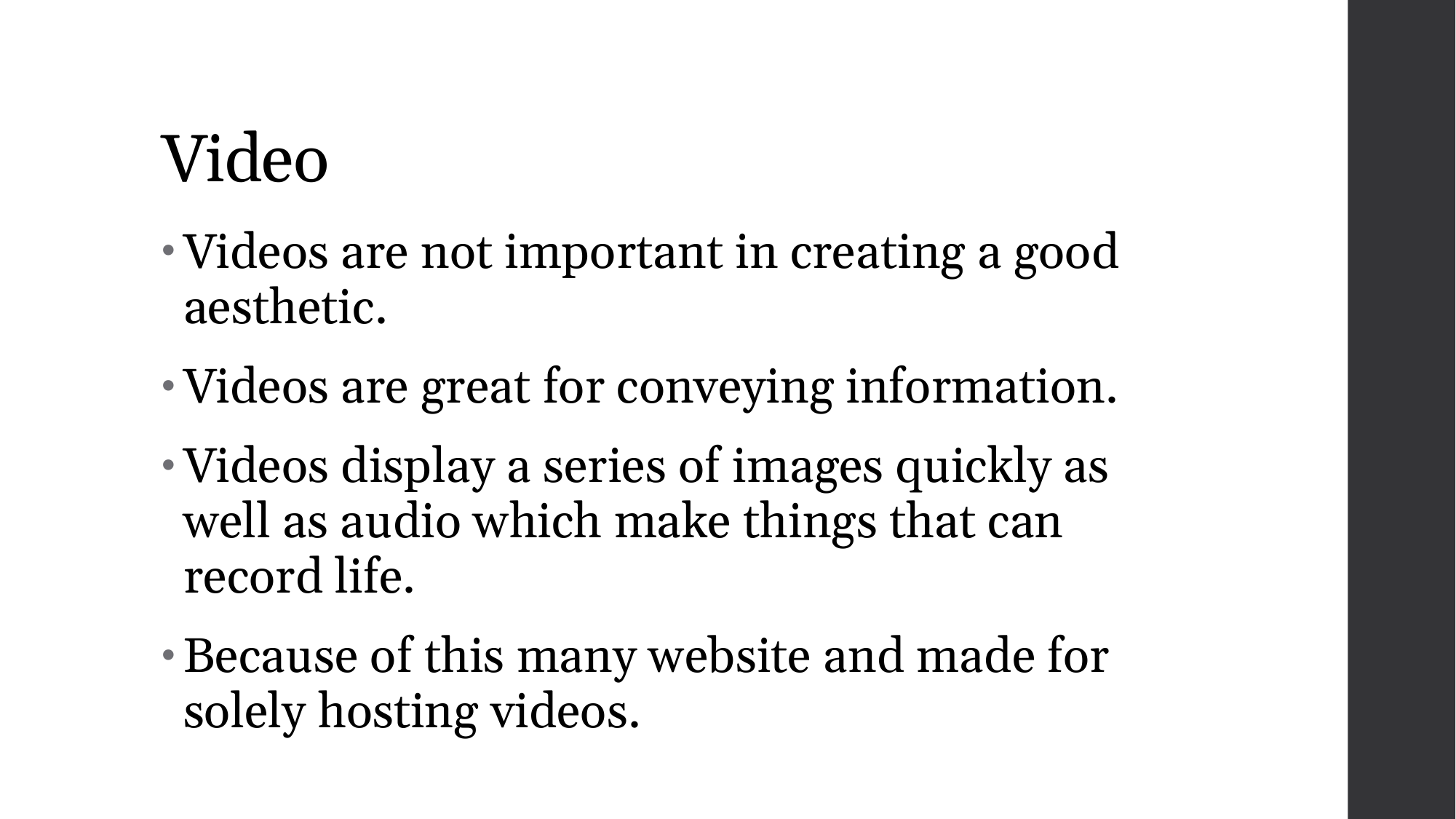

# Video
Videos are not important in creating a good aesthetic.
Videos are great for conveying information.
Videos display a series of images quickly as well as audio which make things that can record life.
Because of this many website and made for solely hosting videos.